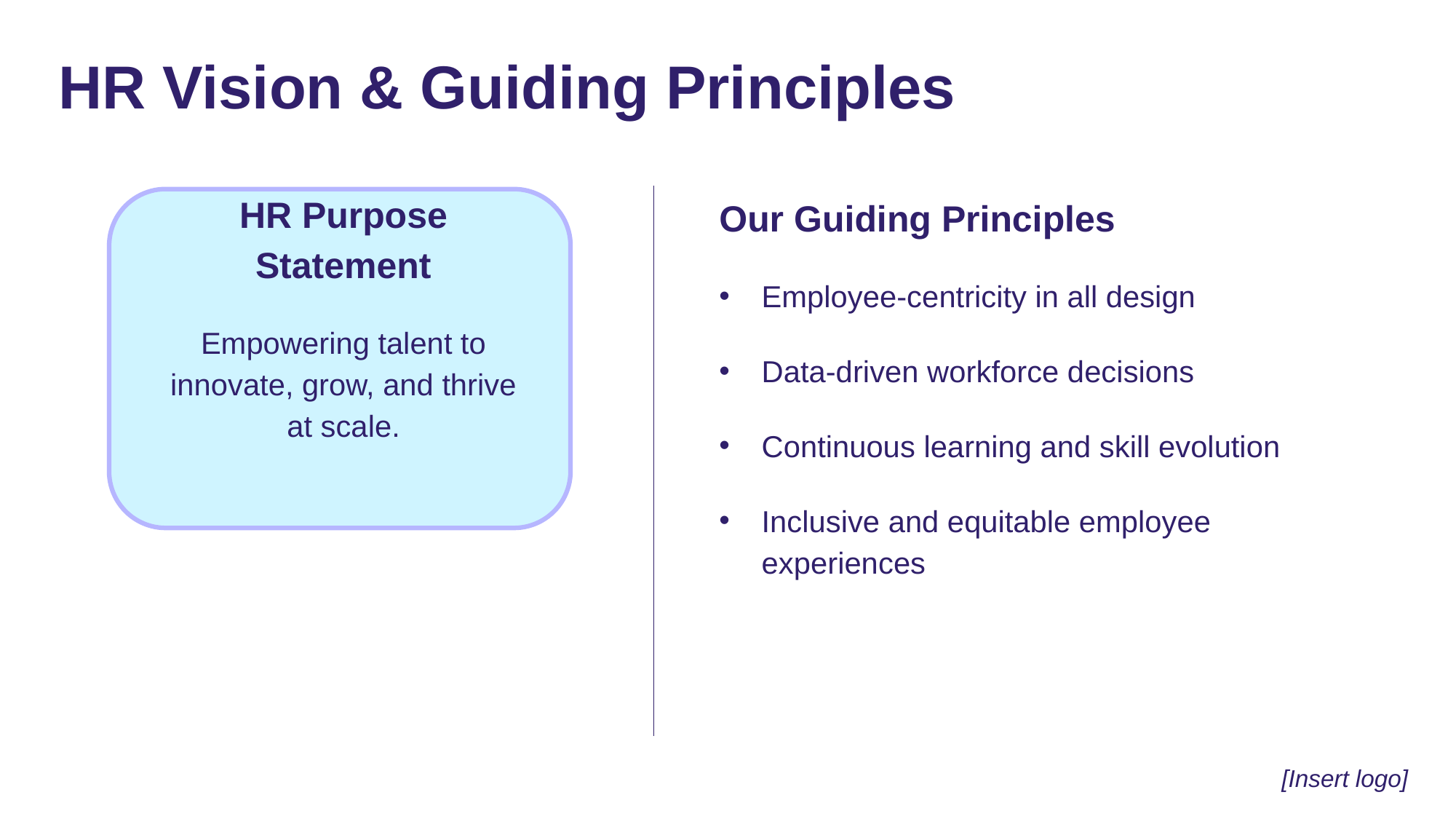

# HR Vision & Guiding Principles
HR Purpose Statement
Empowering talent to innovate, grow, and thrive at scale.

Our Guiding Principles
Employee-centricity in all design
Data-driven workforce decisions
Continuous learning and skill evolution
Inclusive and equitable employee experiences
[Insert logo]